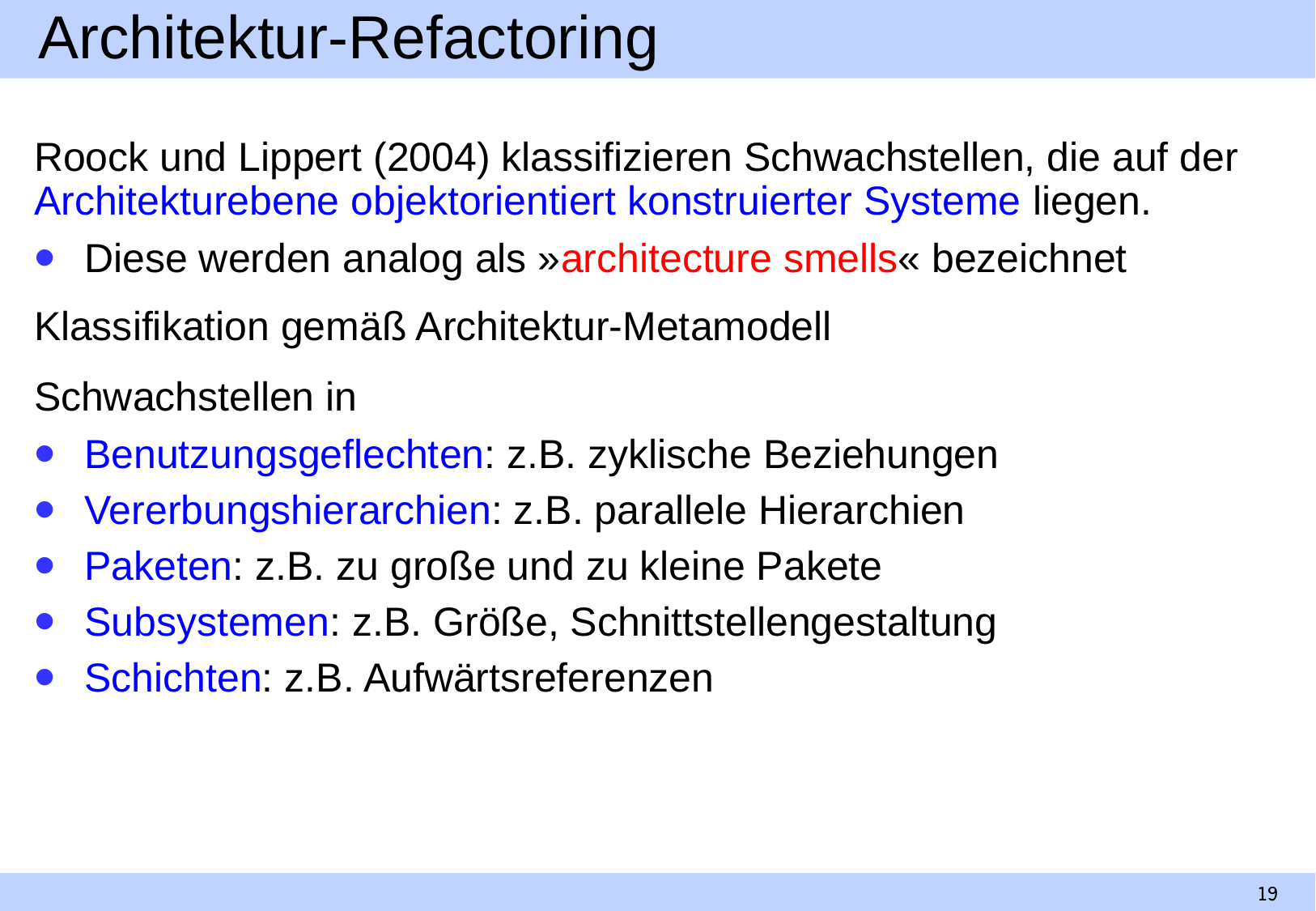

# Architektur-Refactoring
Roock und Lippert (2004) klassifizieren Schwachstellen, die auf der Architekturebene objektorientiert konstruierter Systeme liegen.
Diese werden analog als »architecture smells« bezeichnet
Klassifikation gemäß Architektur-Metamodell
Schwachstellen in
Benutzungsgeflechten: z.B. zyklische Beziehungen
Vererbungshierarchien: z.B. parallele Hierarchien
Paketen: z.B. zu große und zu kleine Pakete
Subsystemen: z.B. Größe, Schnittstellengestaltung
Schichten: z.B. Aufwärtsreferenzen
19